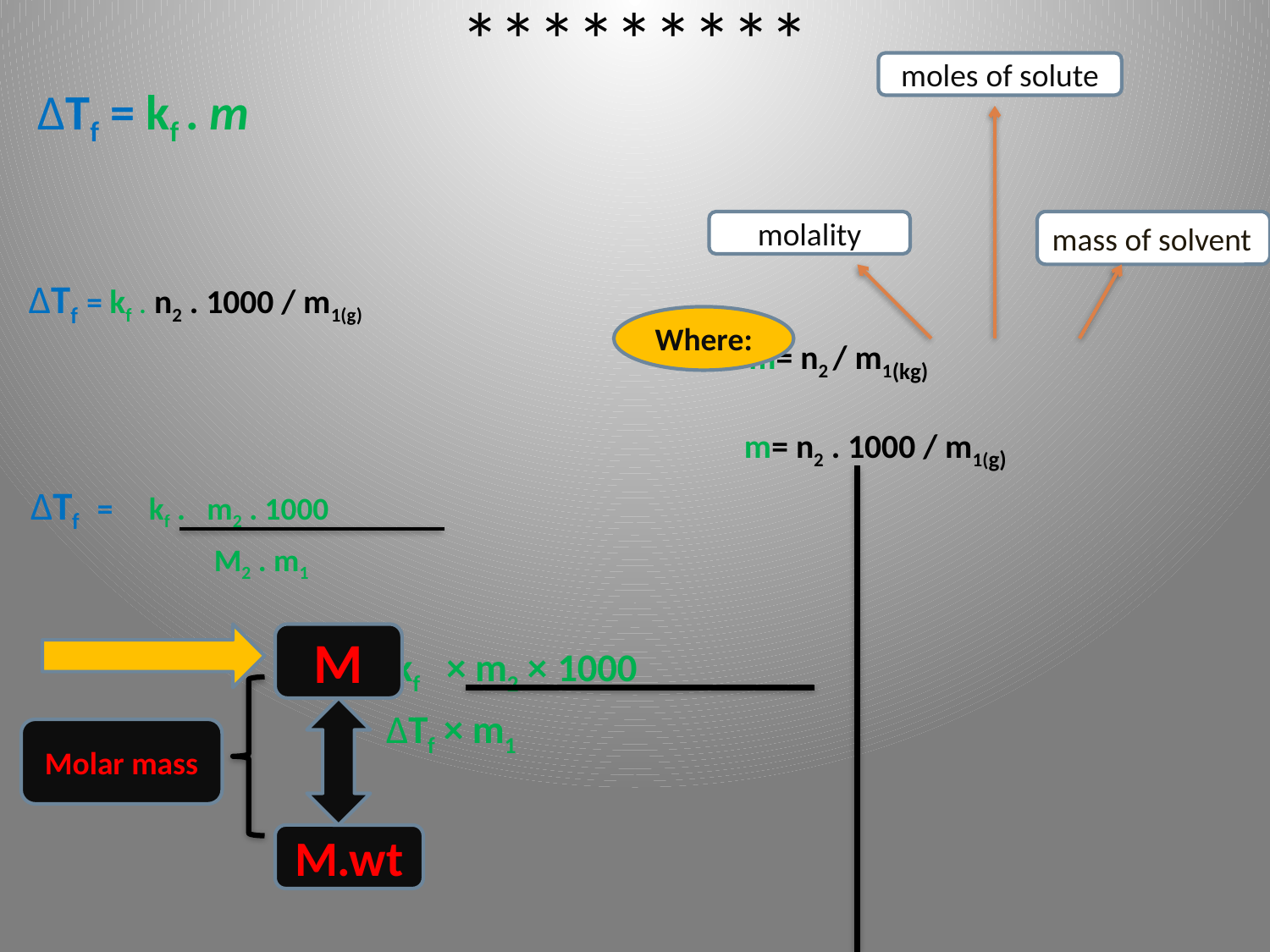

# *********
moles of solute
ΔTf = kf . m

molality
mass of solvent

  ΔTf = kf . n2 . 1000 / m1(g)
                                                                                                                                                 m= n2 / m1(kg)

                                                                                                m= n2 . 1000 / m1(g)
  ΔTf  =     kf .   m2 . 1000
                            M2 . m1

                                 =    kf   × m2 ×  1000
                                          ΔTf × m1

Where:

M

Molar mass
M.wt